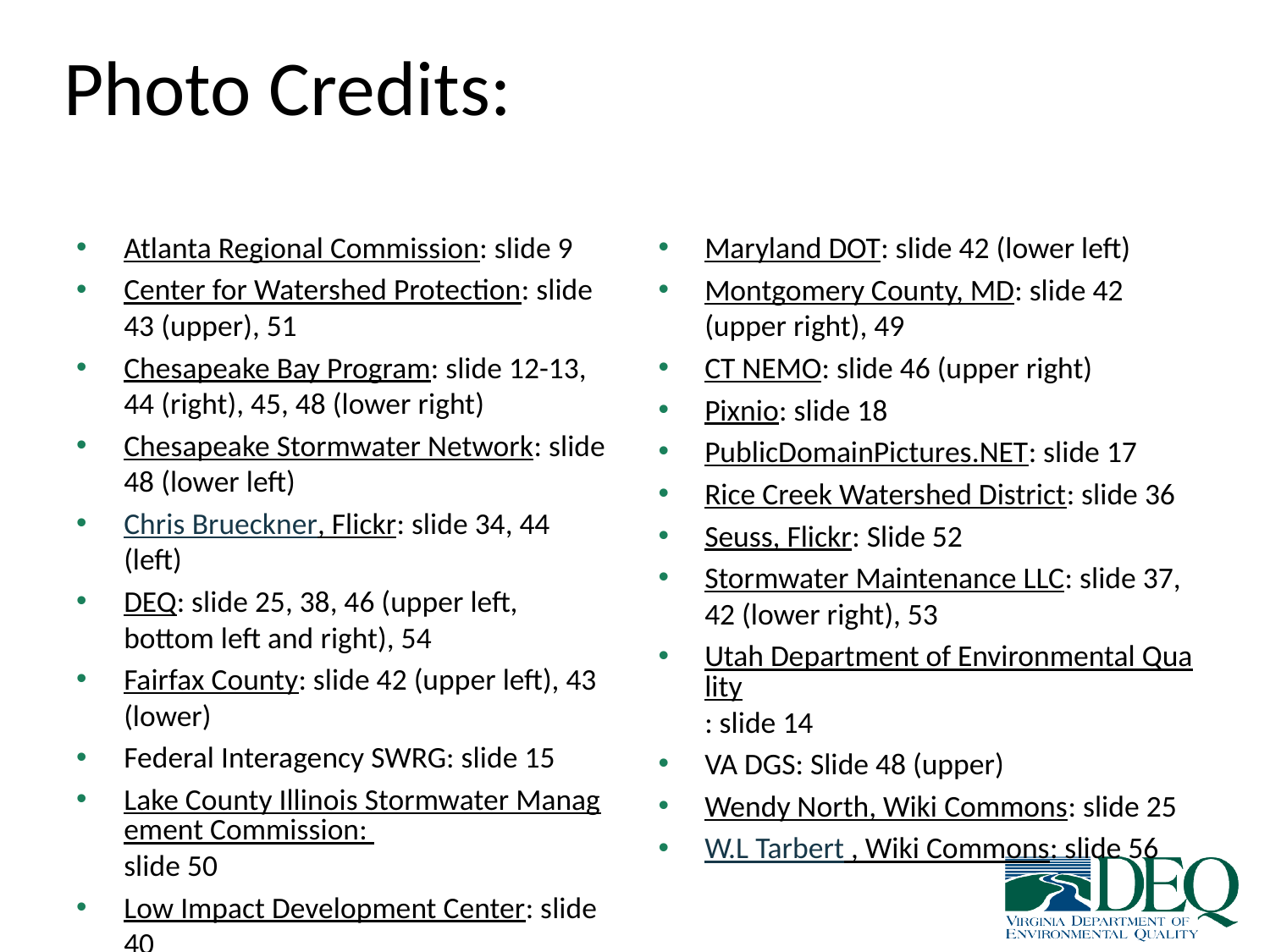

# Photo Credits:
Atlanta Regional Commission: slide 9
Center for Watershed Protection: slide 43 (upper), 51
Chesapeake Bay Program: slide 12-13, 44 (right), 45, 48 (lower right)
Chesapeake Stormwater Network: slide 48 (lower left)
Chris Brueckner, Flickr: slide 34, 44 (left)
DEQ: slide 25, 38, 46 (upper left, bottom left and right), 54
Fairfax County: slide 42 (upper left), 43 (lower)
Federal Interagency SWRG: slide 15
Lake County Illinois Stormwater Management Commission: slide 50
Low Impact Development Center: slide 40
Maryland DOT: slide 42 (lower left)
Montgomery County, MD: slide 42 (upper right), 49
CT NEMO: slide 46 (upper right)
Pixnio: slide 18
PublicDomainPictures.NET: slide 17
Rice Creek Watershed District: slide 36
Seuss, Flickr: Slide 52
Stormwater Maintenance LLC: slide 37, 42 (lower right), 53
Utah Department of Environmental Quality: slide 14
VA DGS: Slide 48 (upper)
Wendy North, Wiki Commons: slide 25
W.L Tarbert , Wiki Commons: slide 56